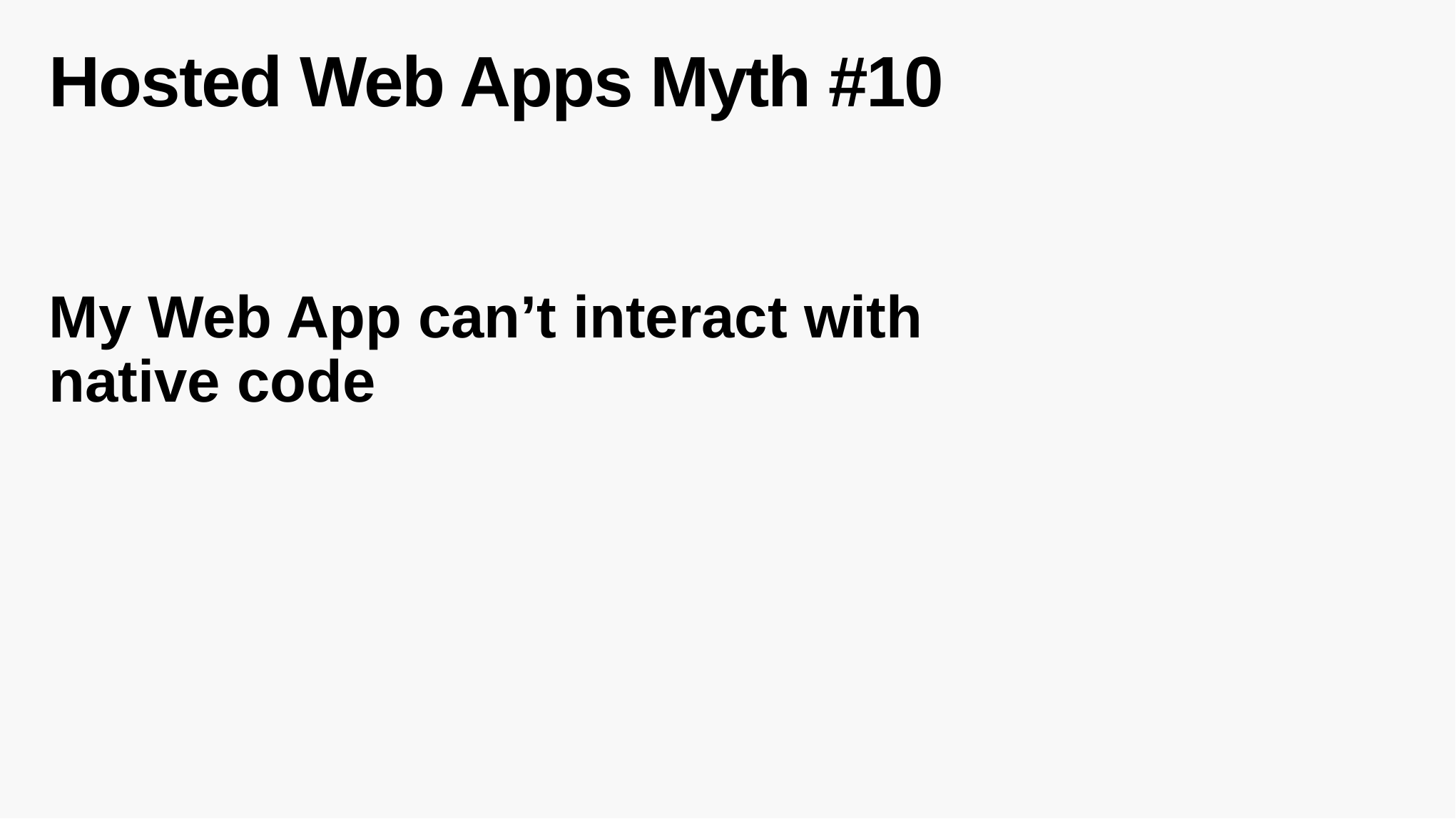

# Hosted Web Apps Myth #10
My Web App can’t interact with native code